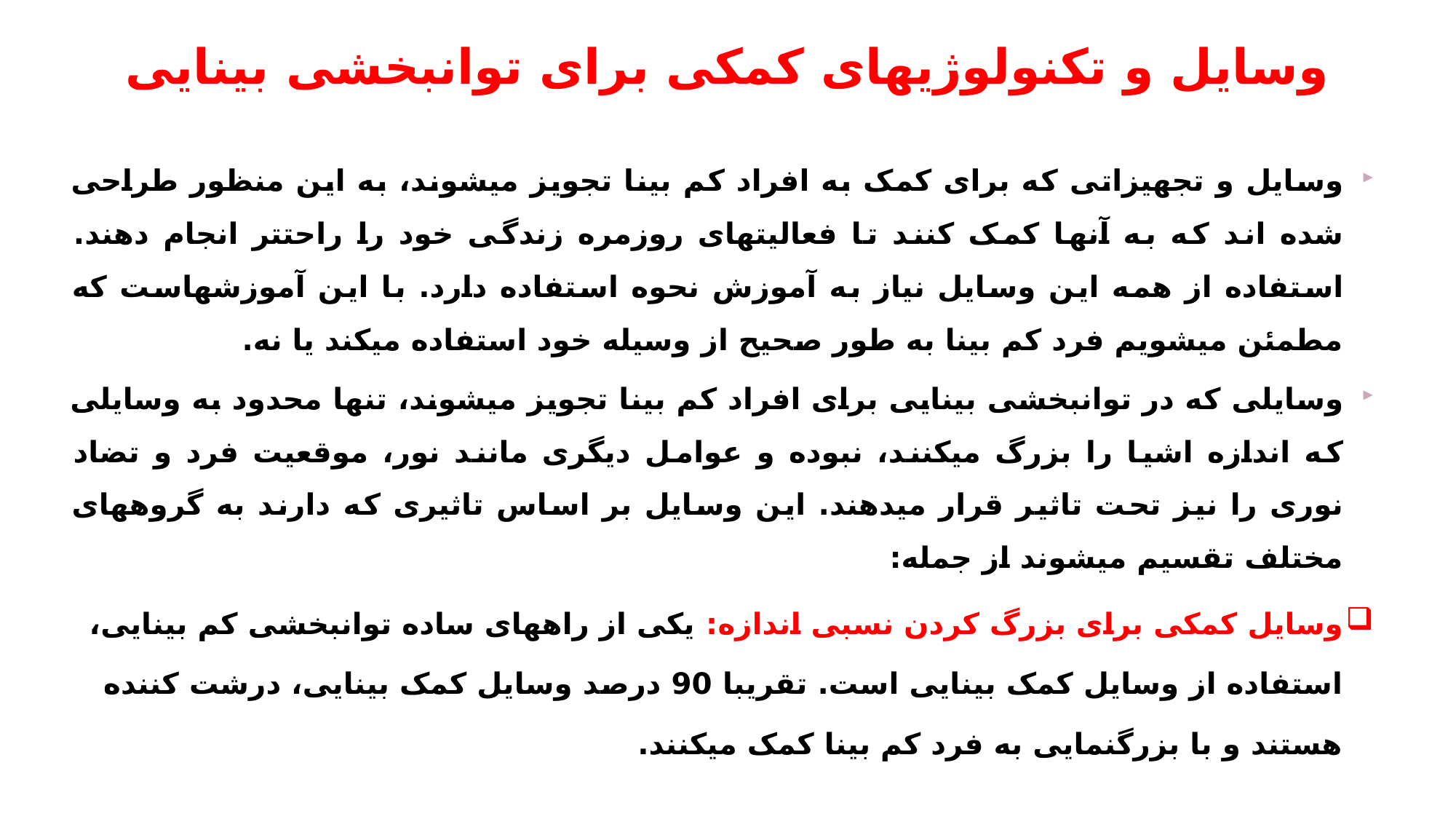

# وسایل و تکنولوژیهای کمکی برای توانبخشی بینایی
وسایل و تجهیزاتی که برای کمک به افراد کم بینا تجویز میشوند، به این منظور طراحی شده اند که به آنها کمک کنند تا فعالیتهای روزمره زندگی خود را راحتتر انجام دهند. استفاده از همه این وسایل نیاز به آموزش نحوه استفاده دارد. با این آموزشهاست که مطمئن میشویم فرد کم بینا به طور صحیح از وسیله خود استفاده میکند یا نه.
وسایلی که در توانبخشی بینایی برای افراد کم بینا تجویز میشوند، تنها محدود به وسایلی که اندازه اشیا را بزرگ میکنند، نبوده و عوامل دیگری مانند نور، موقعیت فرد و تضاد نوری را نیز تحت تاثیر قرار میدهند. این وسایل بر اساس تاثیری که دارند به گروههای مختلف تقسیم میشوند از جمله:
وسایل کمکی برای بزرگ کردن نسبی اندازه: یکی از راههای ساده توانبخشی کم بینایی، استفاده از وسایل کمک بینایی است. تقریبا 90 درصد وسایل کمک بینایی، درشت کننده هستند و با بزرگنمایی به فرد کم بینا کمک میکنند.